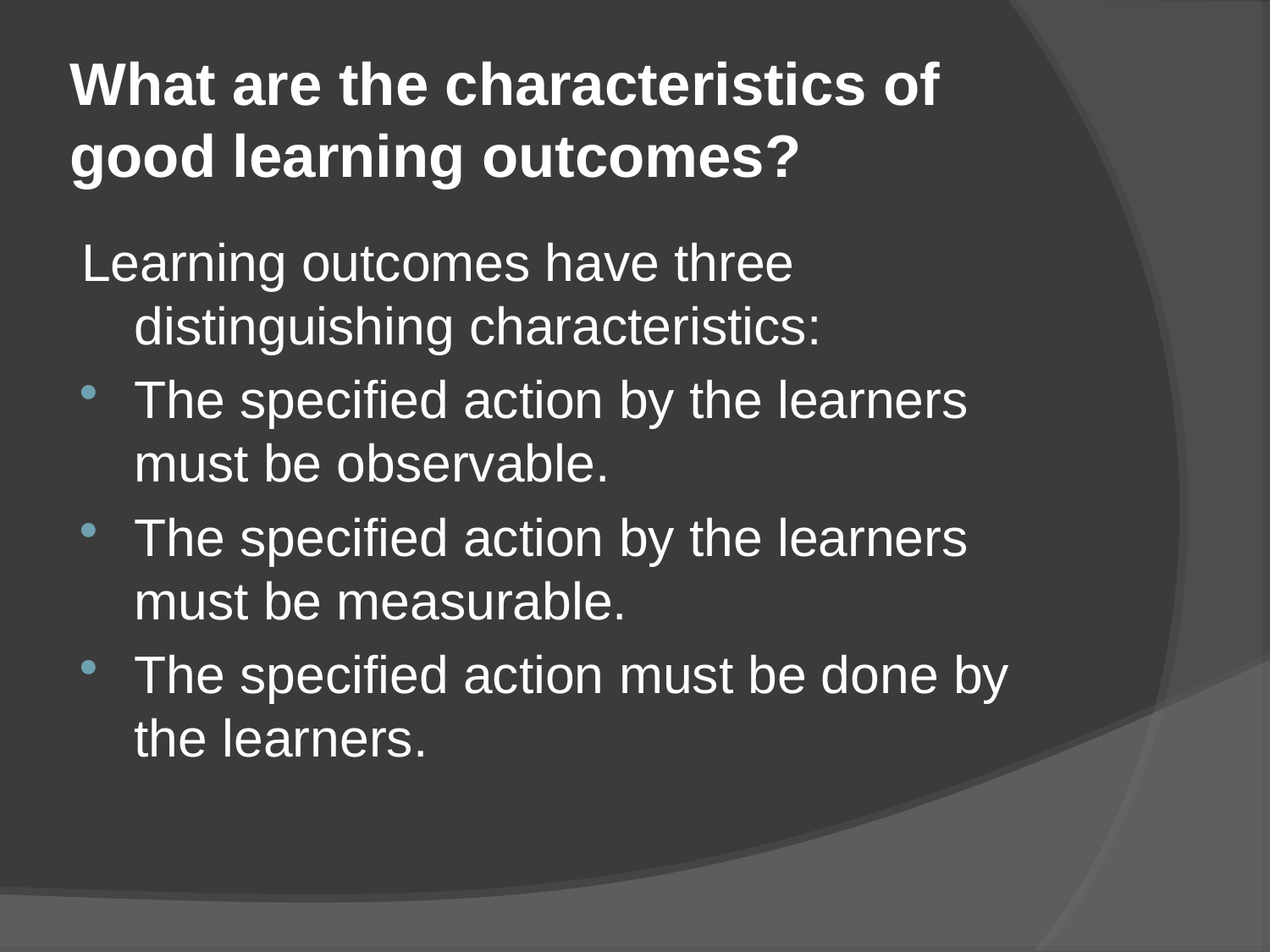

# What are the characteristics of good learning outcomes?
Learning outcomes have three distinguishing characteristics:
The specified action by the learners must be observable.
The specified action by the learners must be measurable.
The specified action must be done by the learners.